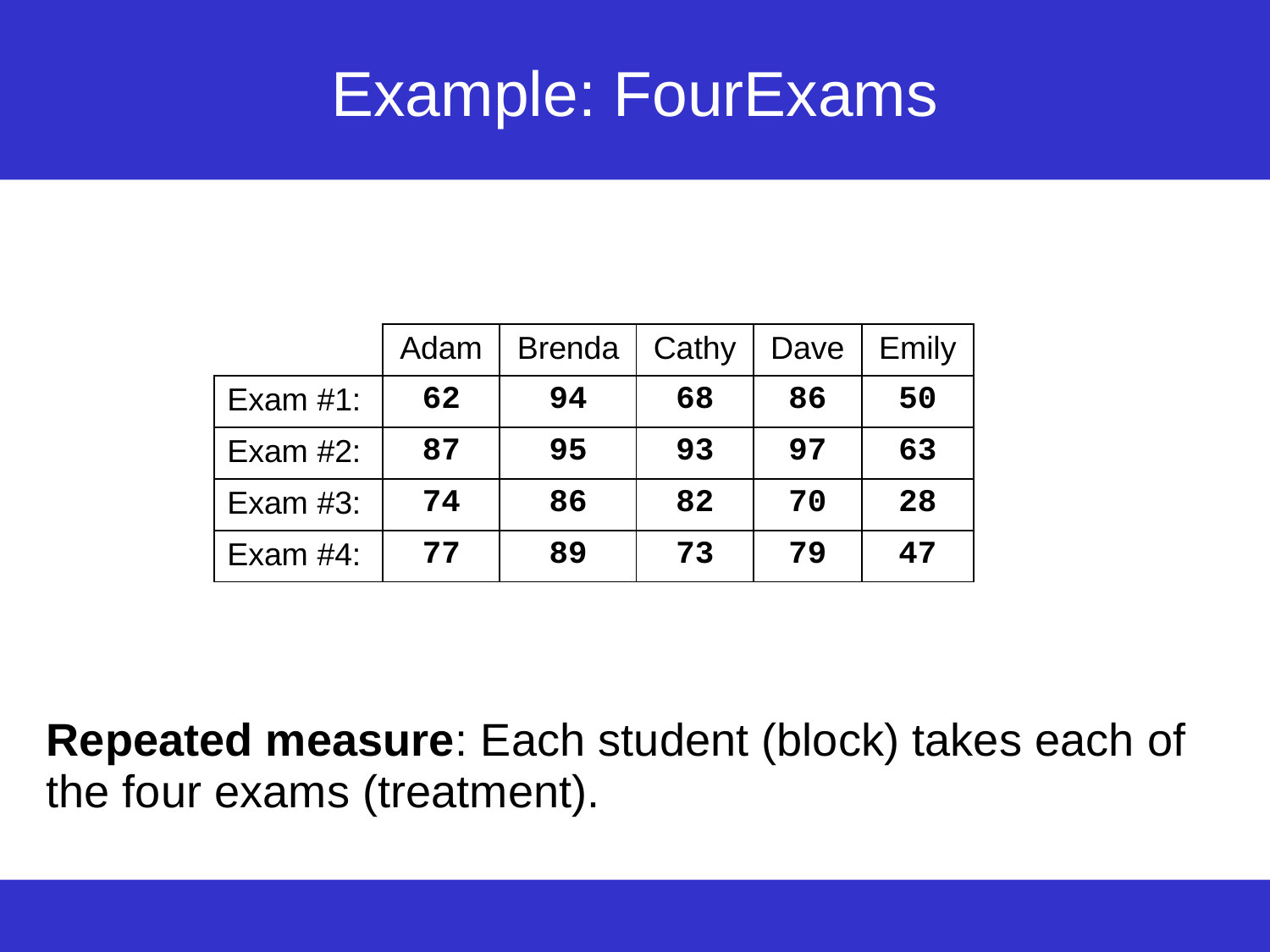

# Example: FourExams
|  | Adam | Brenda | Cathy | Dave | Emily |
| --- | --- | --- | --- | --- | --- |
| Exam #1: | 62 | 94 | 68 | 86 | 50 |
| Exam #2: | 87 | 95 | 93 | 97 | 63 |
| Exam #3: | 74 | 86 | 82 | 70 | 28 |
| Exam #4: | 77 | 89 | 73 | 79 | 47 |
Repeated measure: Each student (block) takes each of the four exams (treatment).